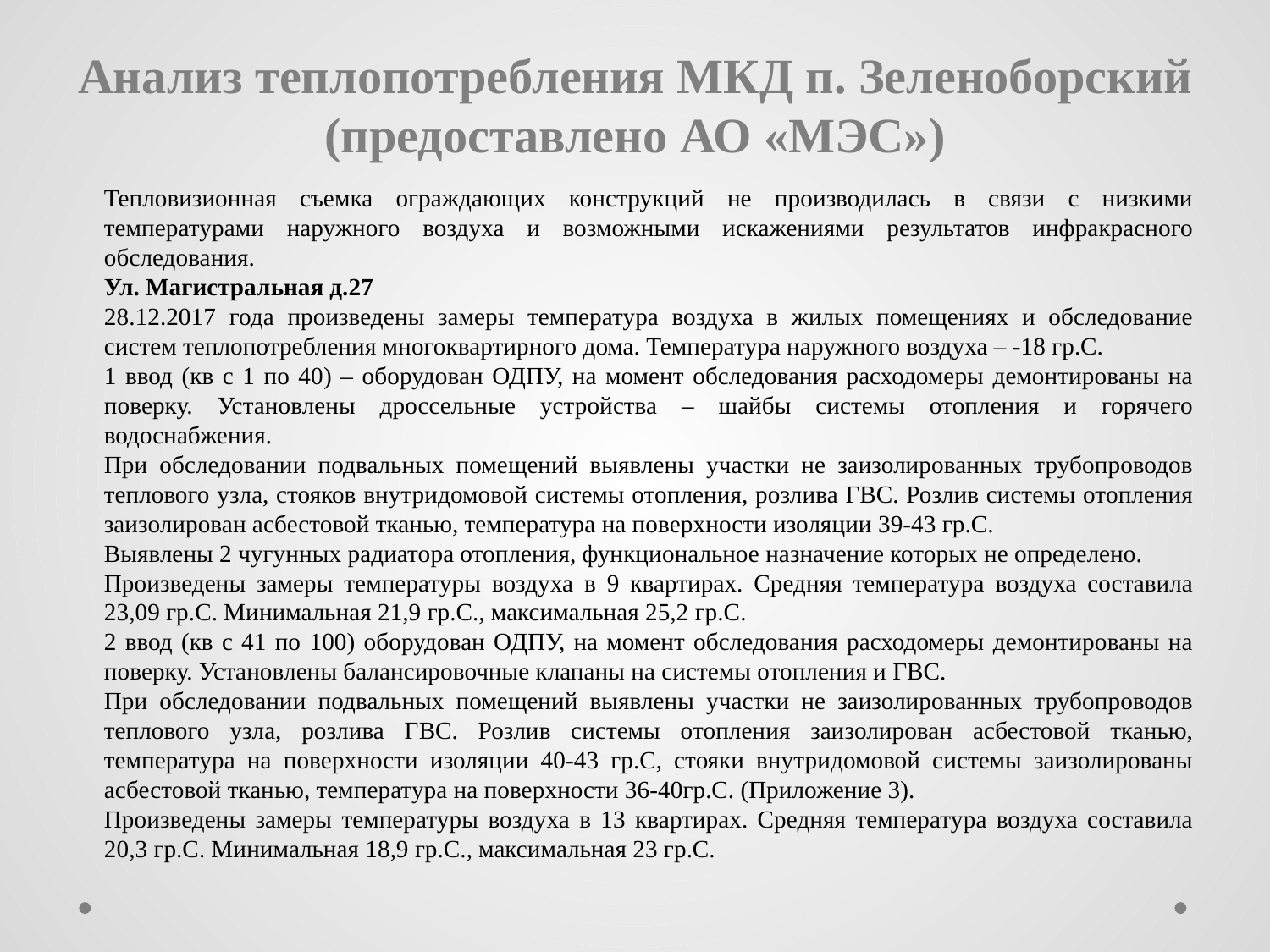

# Анализ теплопотребления МКД п. Зеленоборский (предоставлено АО «МЭС»)
Тепловизионная съемка ограждающих конструкций не производилась в связи с низкими температурами наружного воздуха и возможными искажениями результатов инфракрасного обследования.
Ул. Магистральная д.27
28.12.2017 года произведены замеры температура воздуха в жилых помещениях и обследование систем теплопотребления многоквартирного дома. Температура наружного воздуха – -18 гр.С.
1 ввод (кв с 1 по 40) – оборудован ОДПУ, на момент обследования расходомеры демонтированы на поверку. Установлены дроссельные устройства – шайбы системы отопления и горячего водоснабжения.
При обследовании подвальных помещений выявлены участки не заизолированных трубопроводов теплового узла, стояков внутридомовой системы отопления, розлива ГВС. Розлив системы отопления заизолирован асбестовой тканью, температура на поверхности изоляции 39-43 гр.С.
Выявлены 2 чугунных радиатора отопления, функциональное назначение которых не определено.
Произведены замеры температуры воздуха в 9 квартирах. Средняя температура воздуха составила 23,09 гр.С. Минимальная 21,9 гр.С., максимальная 25,2 гр.С.
2 ввод (кв с 41 по 100) оборудован ОДПУ, на момент обследования расходомеры демонтированы на поверку. Установлены балансировочные клапаны на системы отопления и ГВС.
При обследовании подвальных помещений выявлены участки не заизолированных трубопроводов теплового узла, розлива ГВС. Розлив системы отопления заизолирован асбестовой тканью, температура на поверхности изоляции 40-43 гр.С, стояки внутридомовой системы заизолированы асбестовой тканью, температура на поверхности 36-40гр.С. (Приложение 3).
Произведены замеры температуры воздуха в 13 квартирах. Средняя температура воздуха составила 20,3 гр.С. Минимальная 18,9 гр.С., максимальная 23 гр.С.